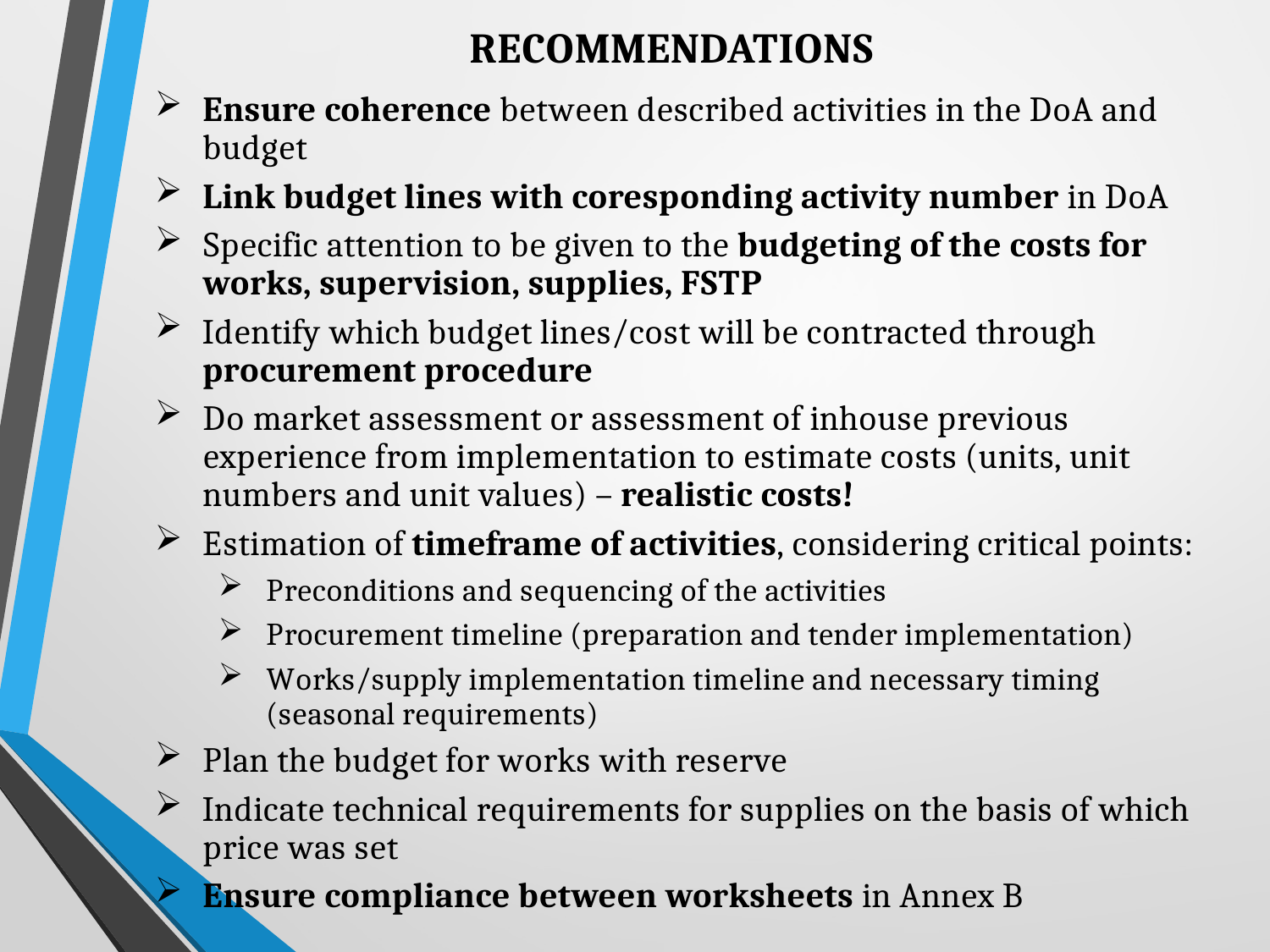

# RECOMMENDATIONS
Ensure coherence between described activities in the DoA and budget
Link budget lines with coresponding activity number in DoA
Specific attention to be given to the budgeting of the costs for works, supervision, supplies, FSTP
Identify which budget lines/cost will be contracted through procurement procedure
Do market assessment or assessment of inhouse previous experience from implementation to estimate costs (units, unit numbers and unit values) – realistic costs!
Estimation of timeframe of activities, considering critical points:
Preconditions and sequencing of the activities
Procurement timeline (preparation and tender implementation)
Works/supply implementation timeline and necessary timing (seasonal requirements)
Plan the budget for works with reserve
Indicate technical requirements for supplies on the basis of which price was set
Ensure compliance between worksheets in Annex B